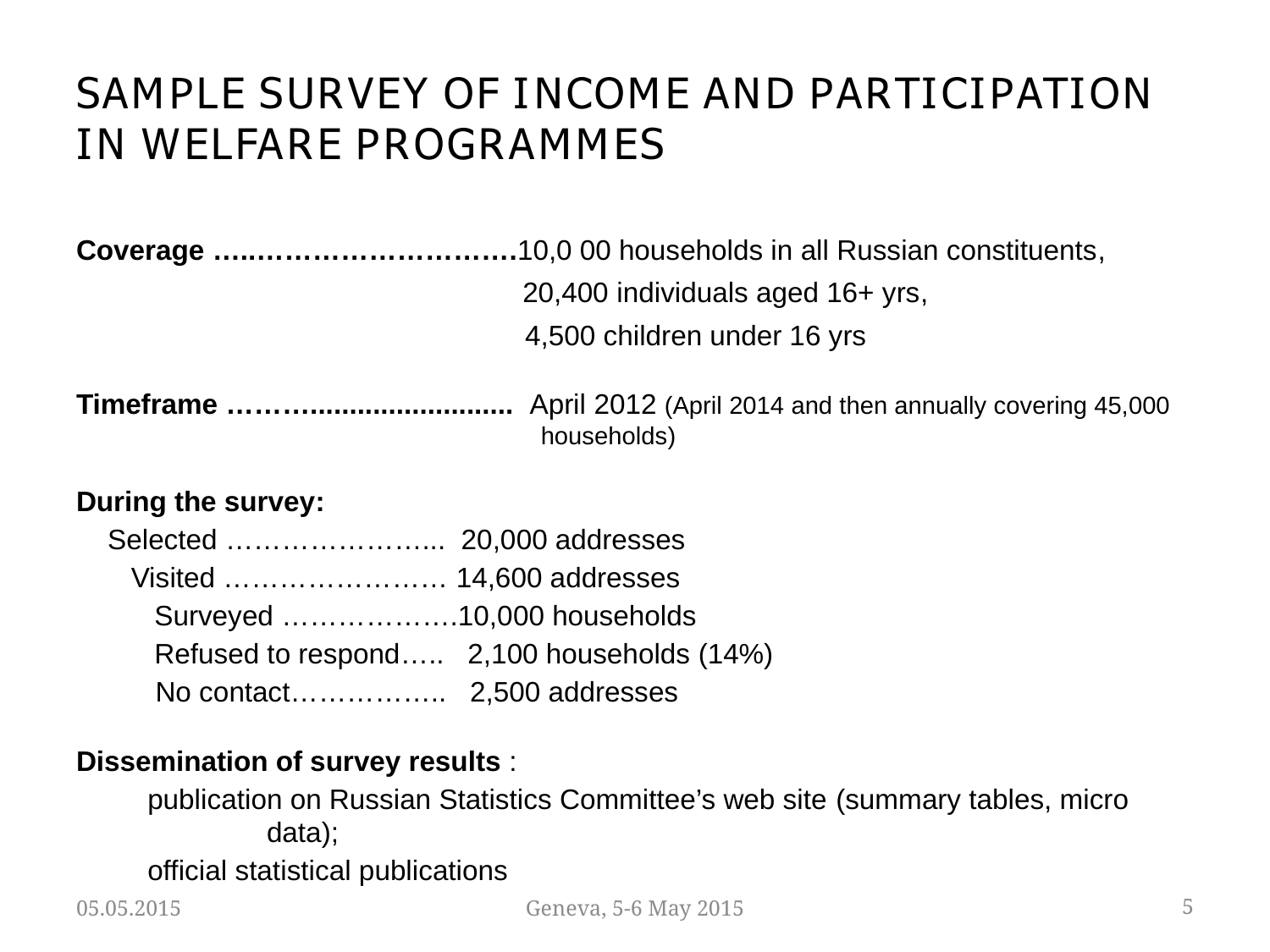

# SAMPLE SURVEY OF INCOME AND PARTICIPATION IN WELFARE PROGRAMMES
Coverage …..……………………….10,0 00 households in all Russian constituents,
                                                         20,400 individuals aged 16+ yrs,
                                 4,500 children under 16 yrs

Timeframe ………..........................  April 2012 (April 2014 and then annually covering 45,000 			            households)

During the survey:
    Selected …………………...  20,000 addresses
       Visited …………………… 14,600 addresses
          Surveyed ……………….10,000 households
          Refused to respond…..   2,100 households (14%)
  No contact……………..   2,500 addresses

Dissemination of survey results :
 publication on Russian Statistics Committee’s web site (summary tables, micro     	data);
 official statistical publications
05.05.2015
Geneva, 5-6 May 2015
5